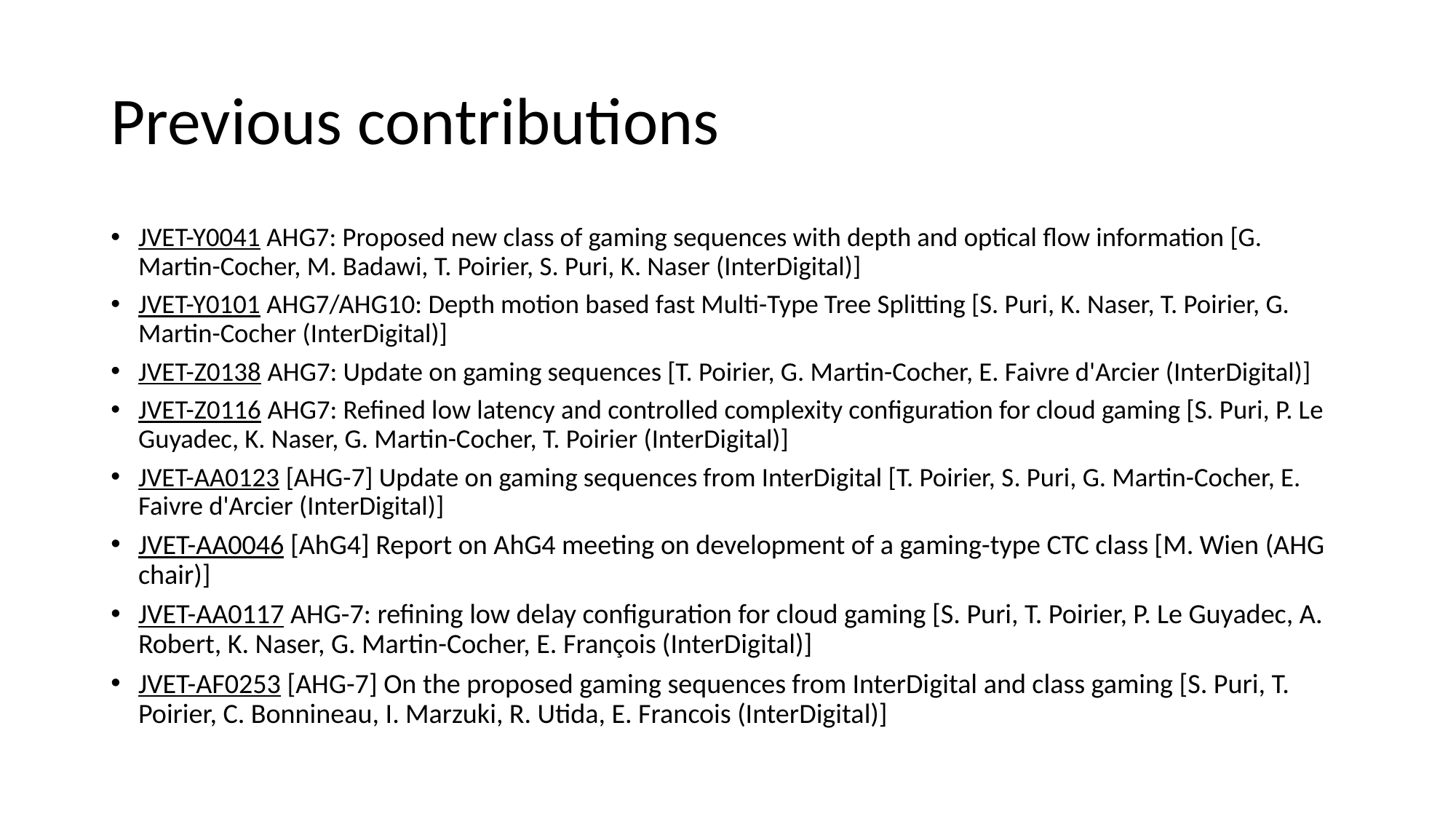

# Previous contributions
JVET-Y0041 AHG7: Proposed new class of gaming sequences with depth and optical flow information [G. Martin-Cocher, M. Badawi, T. Poirier, S. Puri, K. Naser (InterDigital)]
JVET-Y0101 AHG7/AHG10: Depth motion based fast Multi-Type Tree Splitting [S. Puri, K. Naser, T. Poirier, G. Martin-Cocher (InterDigital)]
JVET-Z0138 AHG7: Update on gaming sequences [T. Poirier, G. Martin-Cocher, E. Faivre d'Arcier (InterDigital)]
JVET-Z0116 AHG7: Refined low latency and controlled complexity configuration for cloud gaming [S. Puri, P. Le Guyadec, K. Naser, G. Martin-Cocher, T. Poirier (InterDigital)]
JVET-AA0123 [AHG-7] Update on gaming sequences from InterDigital [T. Poirier, S. Puri, G. Martin-Cocher, E. Faivre d'Arcier (InterDigital)]
JVET-AA0046 [AhG4] Report on AhG4 meeting on development of a gaming-type CTC class [M. Wien (AHG chair)]
JVET-AA0117 AHG-7: refining low delay configuration for cloud gaming [S. Puri, T. Poirier, P. Le Guyadec, A. Robert, K. Naser, G. Martin-Cocher, E. François (InterDigital)]
JVET-AF0253 [AHG-7] On the proposed gaming sequences from InterDigital and class gaming [S. Puri, T. Poirier, C. Bonnineau, I. Marzuki, R. Utida, E. Francois (InterDigital)]